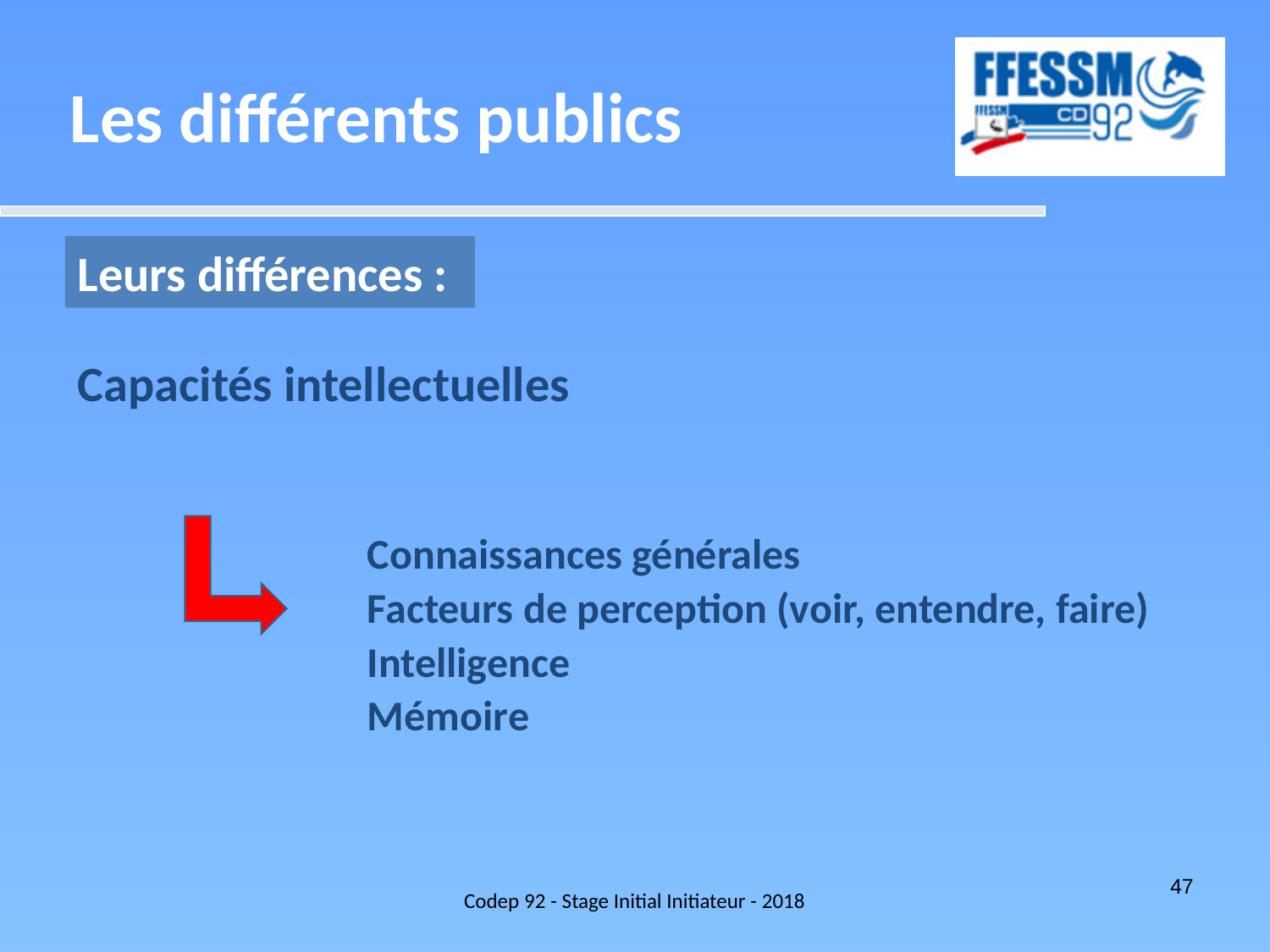

Les différents publics
Leurs différences :
Capacités intellectuelles

Connaissances générales
Facteurs de perception (voir, entendre, faire)
Intelligence
Mémoire
Codep 92 - Stage Initial Initiateur - 2018
47